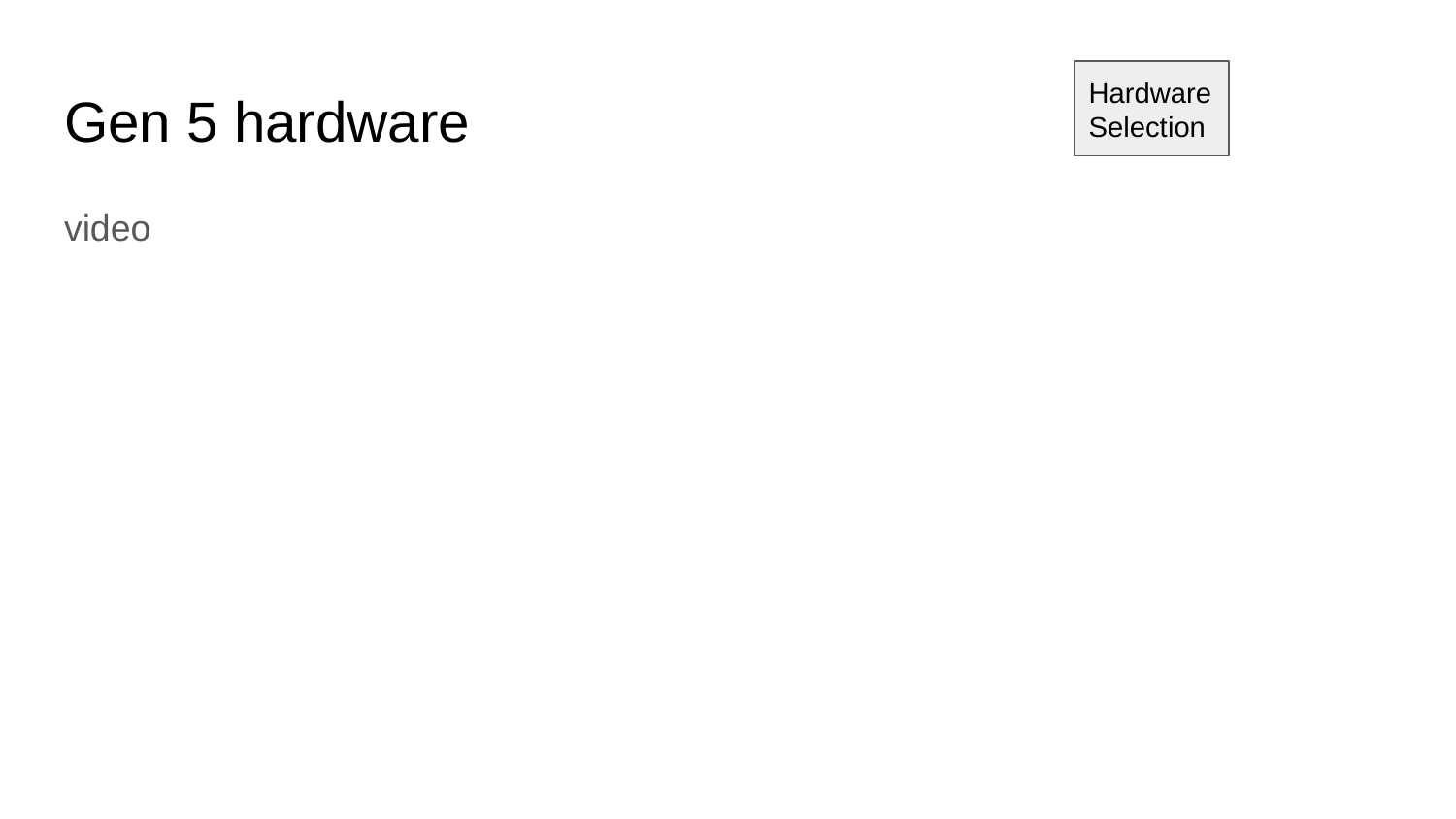

Hardware Selection
# Gen 5 hardware
video